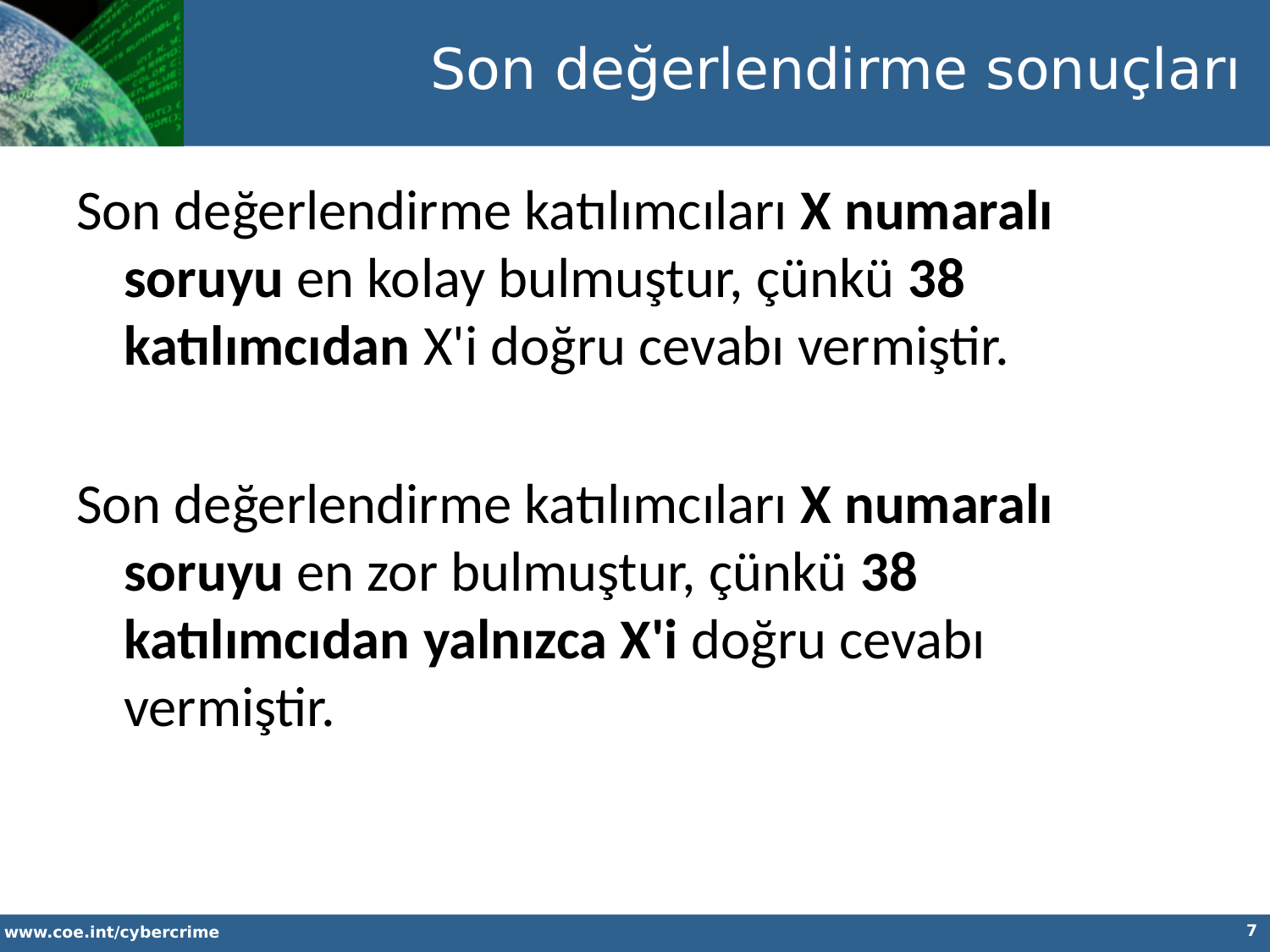

Son değerlendirme sonuçları
Son değerlendirme katılımcıları X numaralı soruyu en kolay bulmuştur, çünkü 38 katılımcıdan X'i doğru cevabı vermiştir.

Son değerlendirme katılımcıları X numaralı soruyu en zor bulmuştur, çünkü 38 katılımcıdan yalnızca X'i doğru cevabı vermiştir.